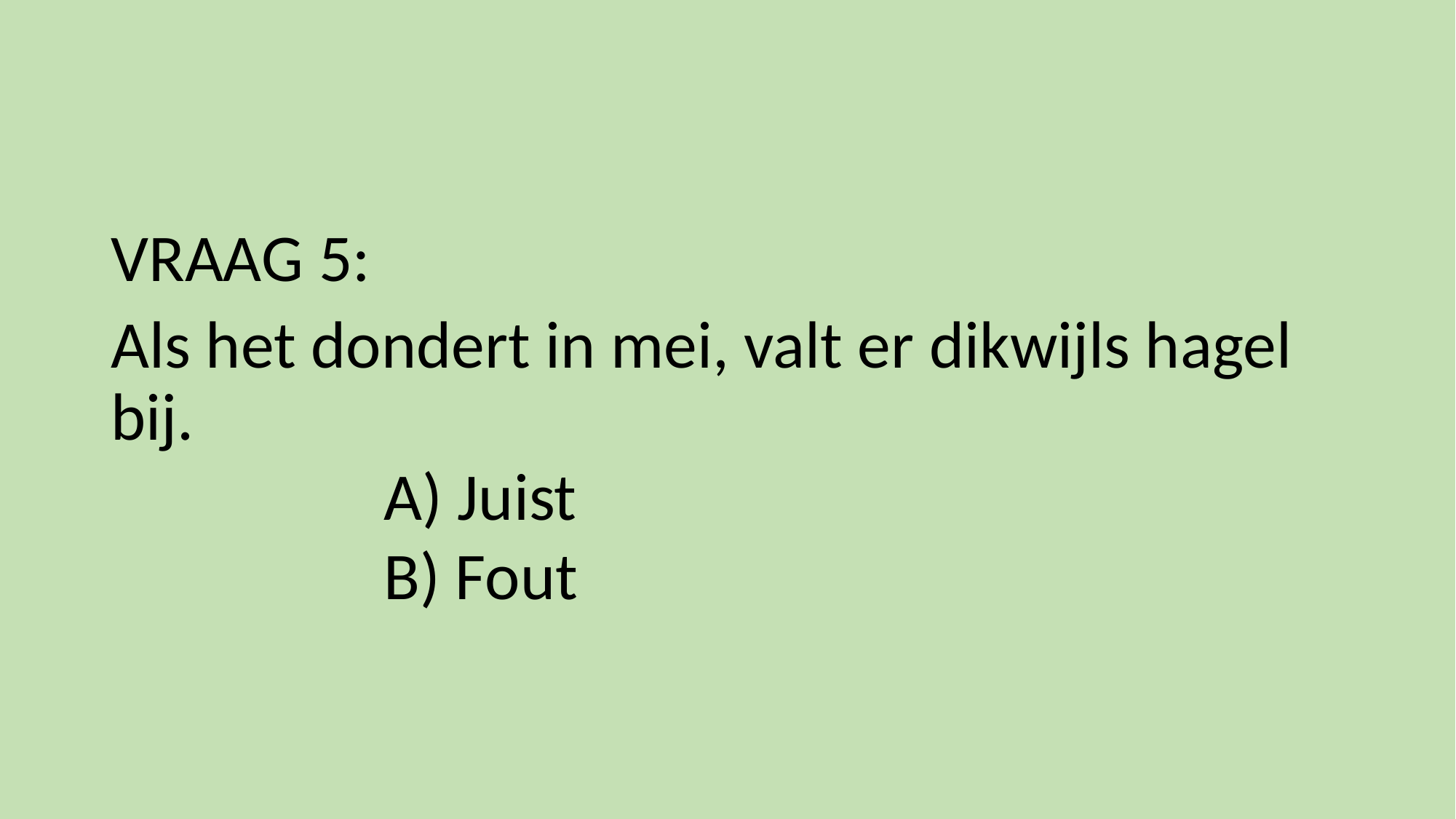

VRAAG 5:
Als het dondert in mei, valt er dikwijls hagel bij.
		A) Juist
		B) Fout